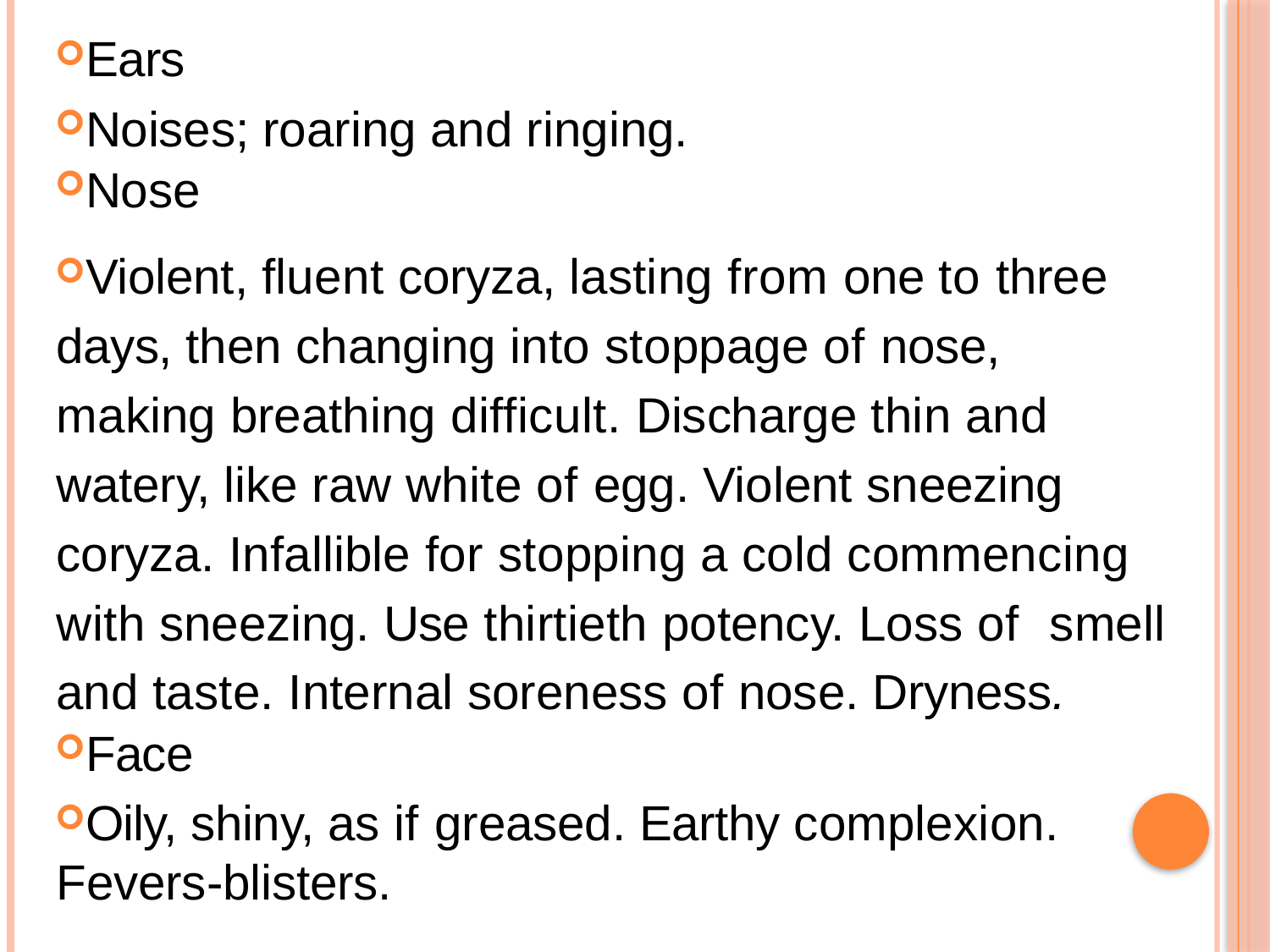

Ears
Noises; roaring and ringing.
Nose
Violent, fluent coryza, lasting from one to three days, then changing into stoppage of nose,  making breathing difficult. Discharge thin and watery, like raw white of egg. Violent sneezing  coryza. Infallible for stopping a cold commencing with sneezing. Use thirtieth potency. Loss of  smell and taste. Internal soreness of nose. Dryness.
Face
Oily, shiny, as if greased. Earthy complexion. Fevers-blisters.